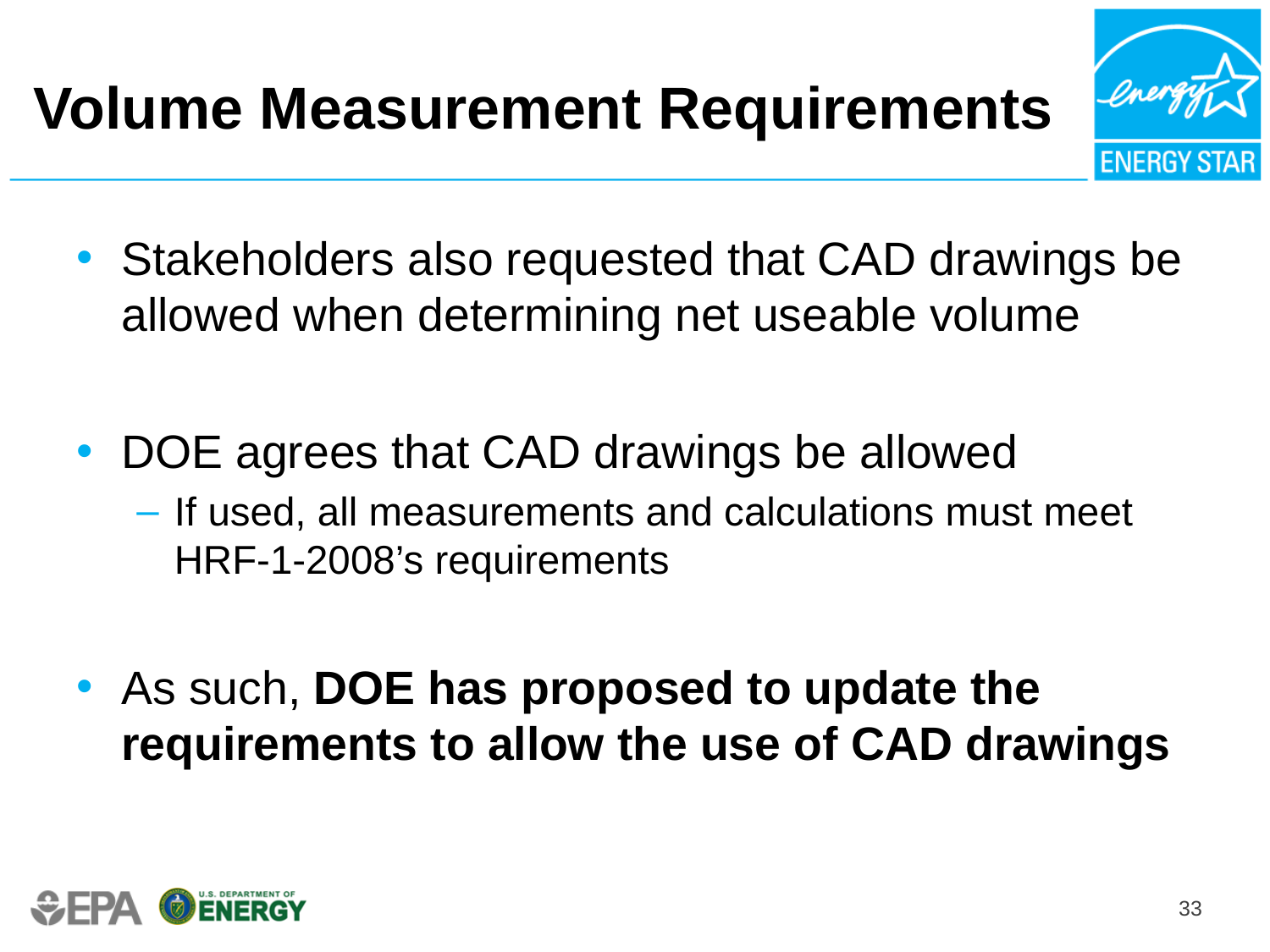

# Volume Measurement Requirements
Stakeholders also requested that CAD drawings be allowed when determining net useable volume

DOE agrees that CAD drawings be allowed
If used, all measurements and calculations must meet HRF-1-2008’s requirements

As such, DOE has proposed to update the requirements to allow the use of CAD drawings